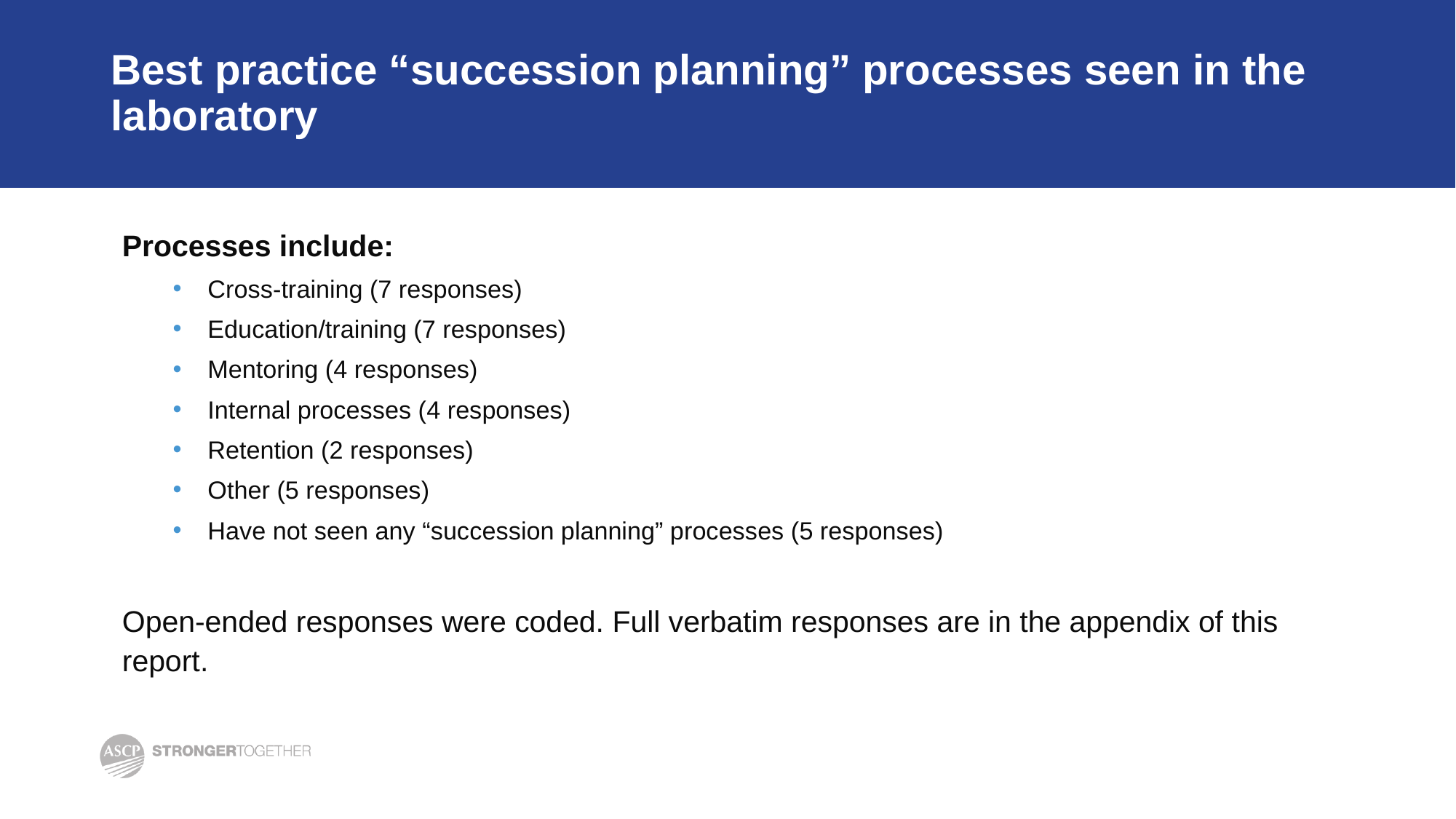

# Best practice “succession planning” processes seen in the laboratory
Processes include:
Cross-training (7 responses)
Education/training (7 responses)
Mentoring (4 responses)
Internal processes (4 responses)
Retention (2 responses)
Other (5 responses)
Have not seen any “succession planning” processes (5 responses)

Open-ended responses were coded. Full verbatim responses are in the appendix of this report.